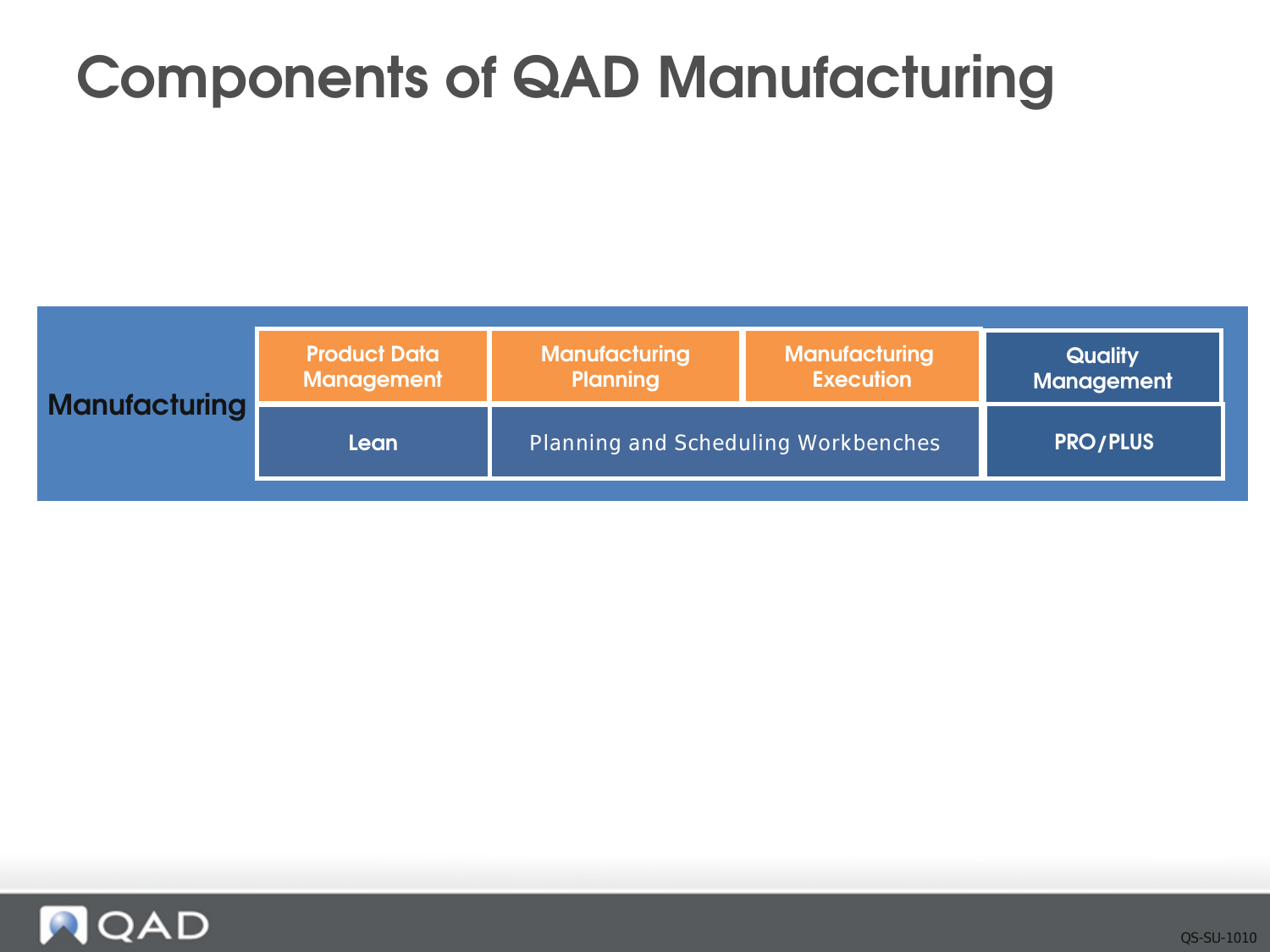

# Components of QAD Manufacturing
Manufacturing
Product Data Management
Manufacturing Planning
Manufacturing  Execution
Quality Management
PRO/PLUS
Lean
Planning and Scheduling Workbenches
QS-SU-1010